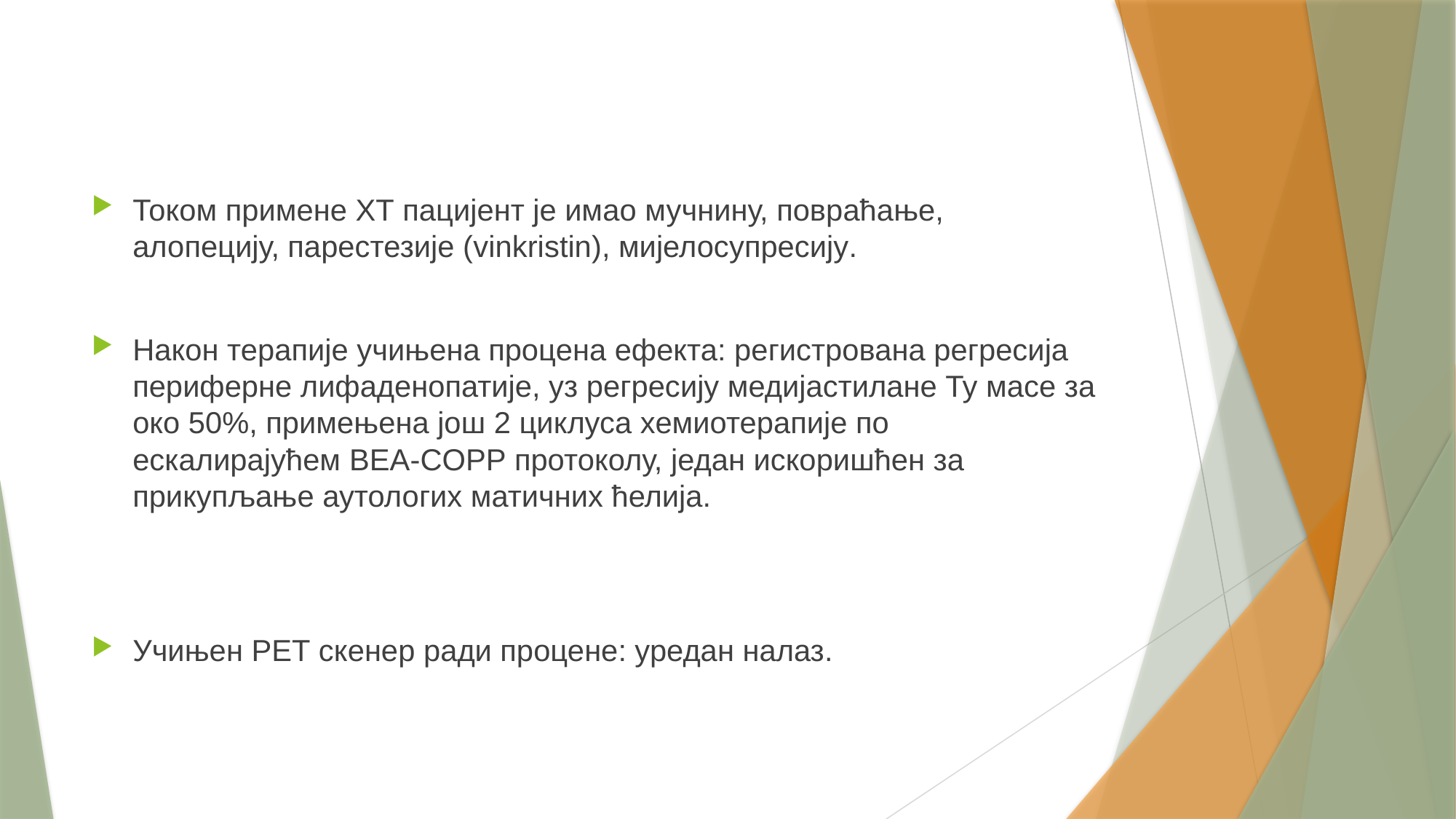

#
Током примене ХТ пацијент је имао мучнину, повраћање, алопецију, парестезије (vinkristin), мијелосупресију.

Након терапије учињена процена ефекта: регистрована регресија периферне лифаденопатије, уз регресију медијастилане Ту масе за око 50%, примењена још 2 циклуса хемиотерапије по ескалирајућем BEA-COPP протоколу, један искоришћен за прикупљање аутологих матичних ћелија.

Учињен PЕТ скенер ради процене: уредан налаз.